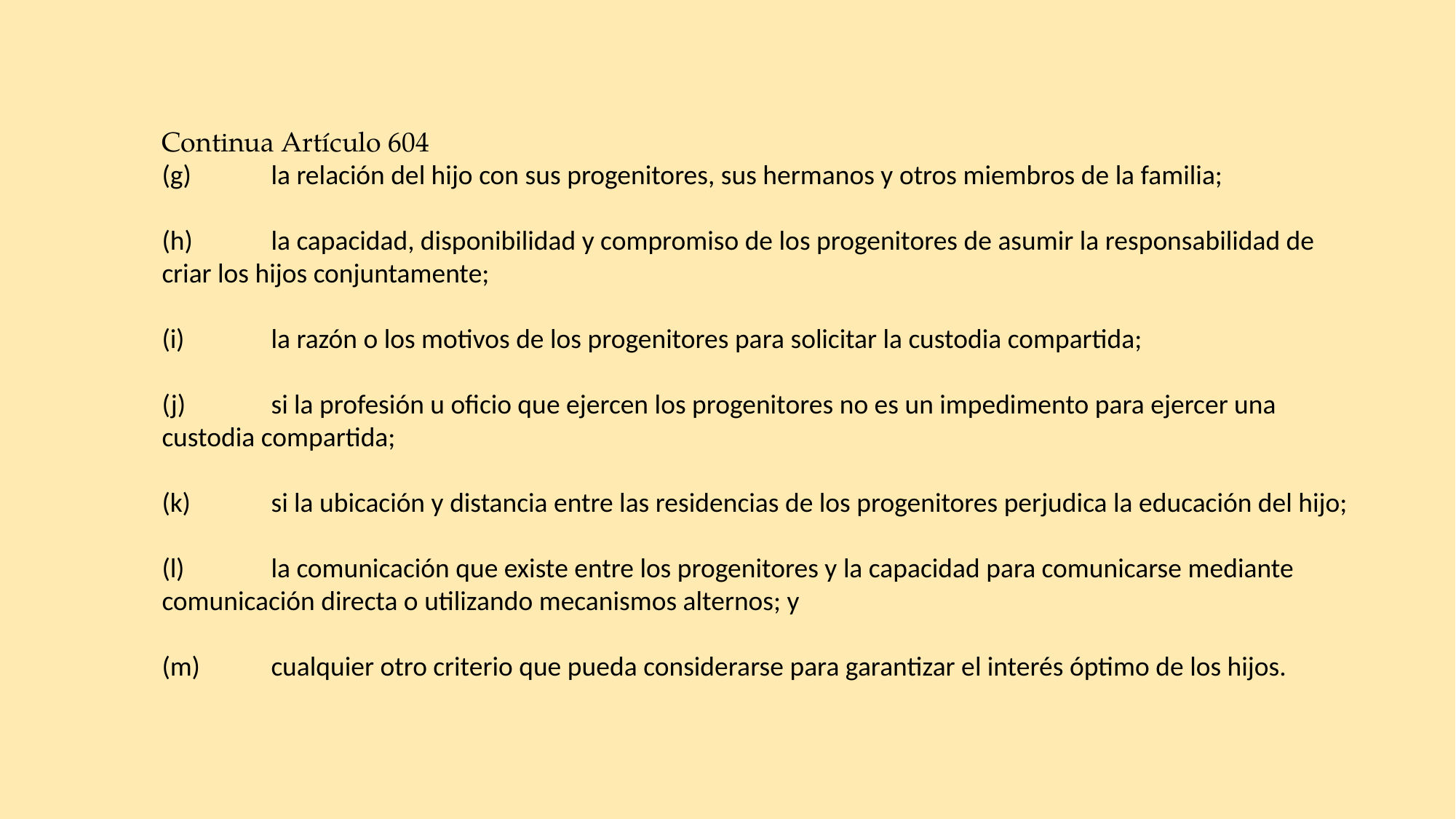

Continua Artículo 604
(g)	la relación del hijo con sus progenitores, sus hermanos y otros miembros de la familia;

(h)	la capacidad, disponibilidad y compromiso de los progenitores de asumir la responsabilidad de criar los hijos conjuntamente;

(i)	la razón o los motivos de los progenitores para solicitar la custodia compartida;

(j)	si la profesión u oficio que ejercen los progenitores no es un impedimento para ejercer una custodia compartida;

(k)	si la ubicación y distancia entre las residencias de los progenitores perjudica la educación del hijo;

(l)	la comunicación que existe entre los progenitores y la capacidad para comunicarse mediante comunicación directa o utilizando mecanismos alternos; y

(m)	cualquier otro criterio que pueda considerarse para garantizar el interés óptimo de los hijos.